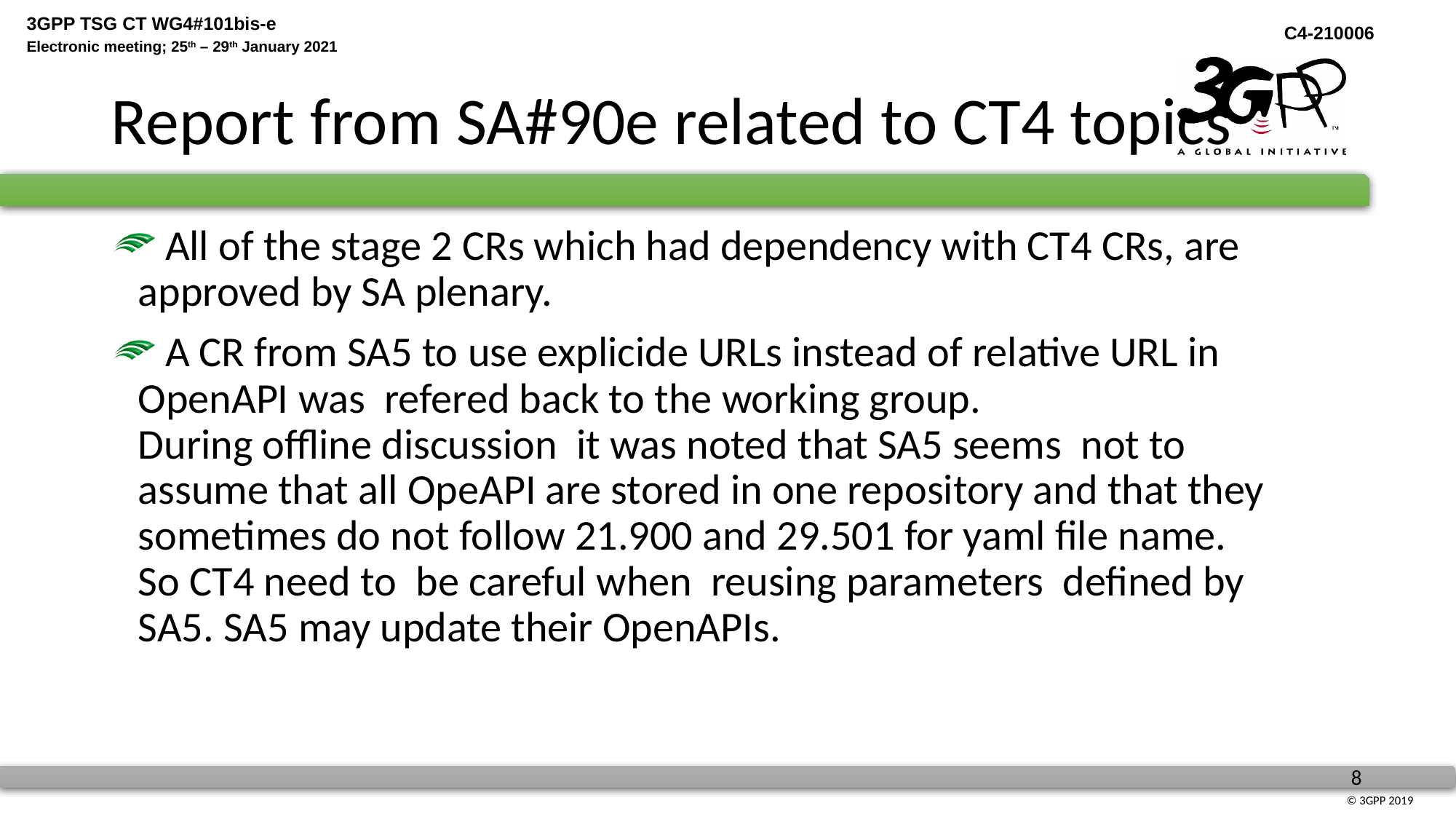

# Report from SA#90e related to CT4 topics
 All of the stage 2 CRs which had dependency with CT4 CRs, are approved by SA plenary.
 A CR from SA5 to use explicide URLs instead of relative URL in  OpenAPI was  refered back to the working group.
During offline discussion  it was noted that SA5 seems  not to assume that all OpeAPI are stored in one repository and that they sometimes do not follow 21.900 and 29.501 for yaml file name.
So CT4 need to  be careful when  reusing parameters  defined by SA5. SA5 may update their OpenAPIs.